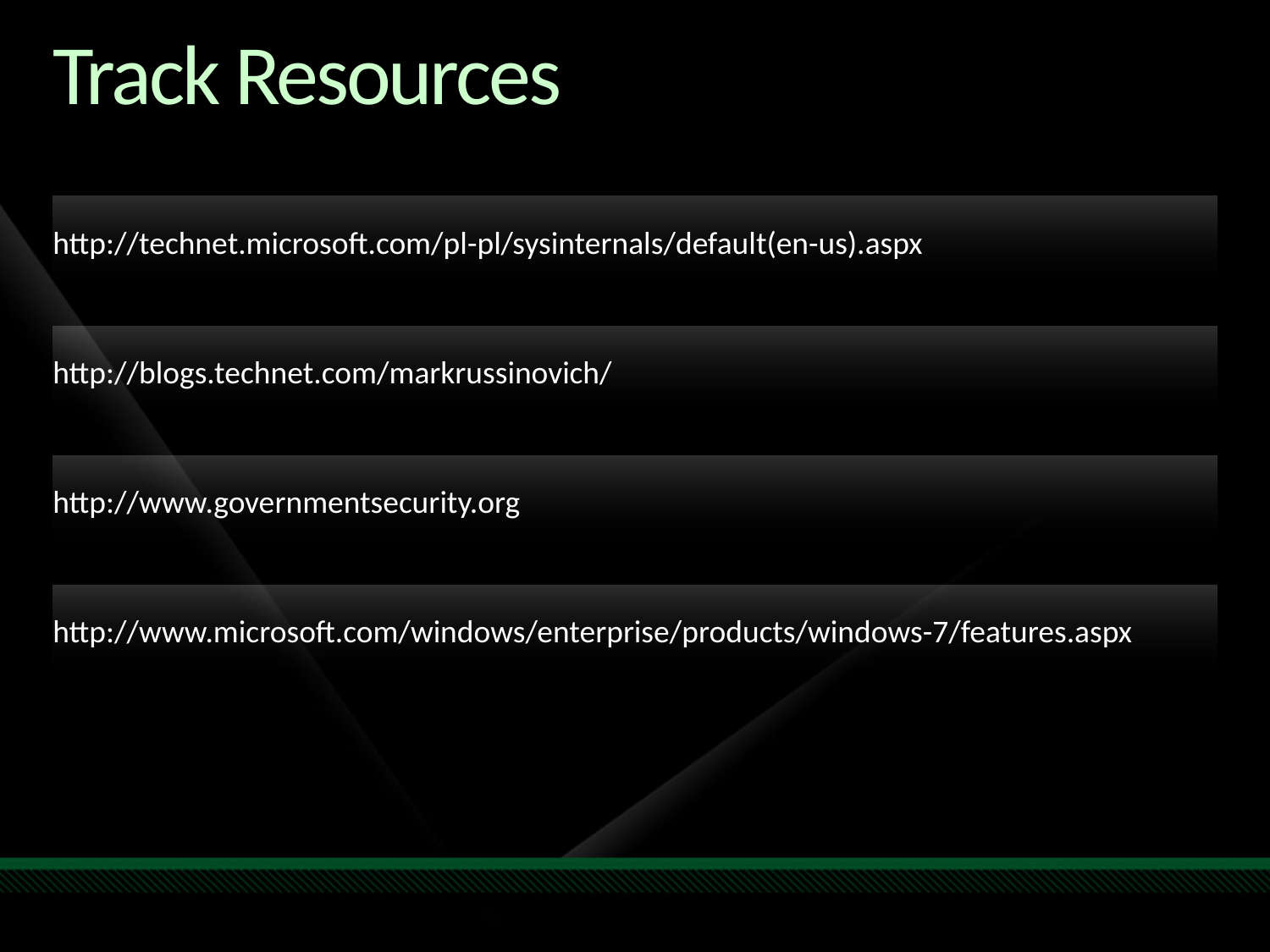

# Track Resources
http://technet.microsoft.com/pl-pl/sysinternals/default(en-us).aspx
http://blogs.technet.com/markrussinovich/
http://www.governmentsecurity.org
http://www.microsoft.com/windows/enterprise/products/windows-7/features.aspx